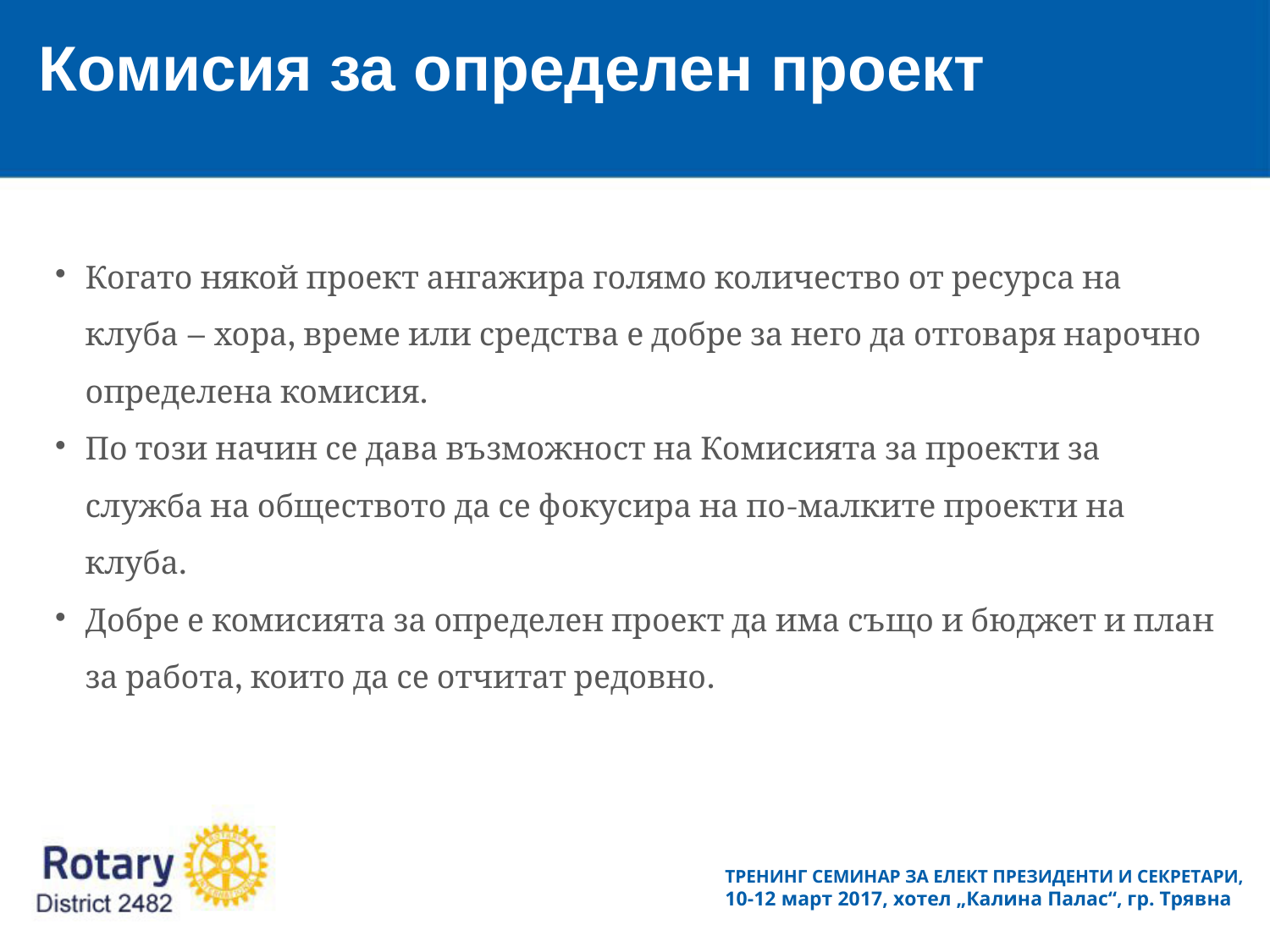

Комисия за определен проект
Когато някой проект ангажира голямо количество от ресурса на клуба – хора, време или средства е добре за него да отговаря нарочно определена комисия.
По този начин се дава възможност на Комисията за проекти за служба на обществото да се фокусира на по-малките проекти на клуба.
Добре е комисията за определен проект да има също и бюджет и план за работа, които да се отчитат редовно.